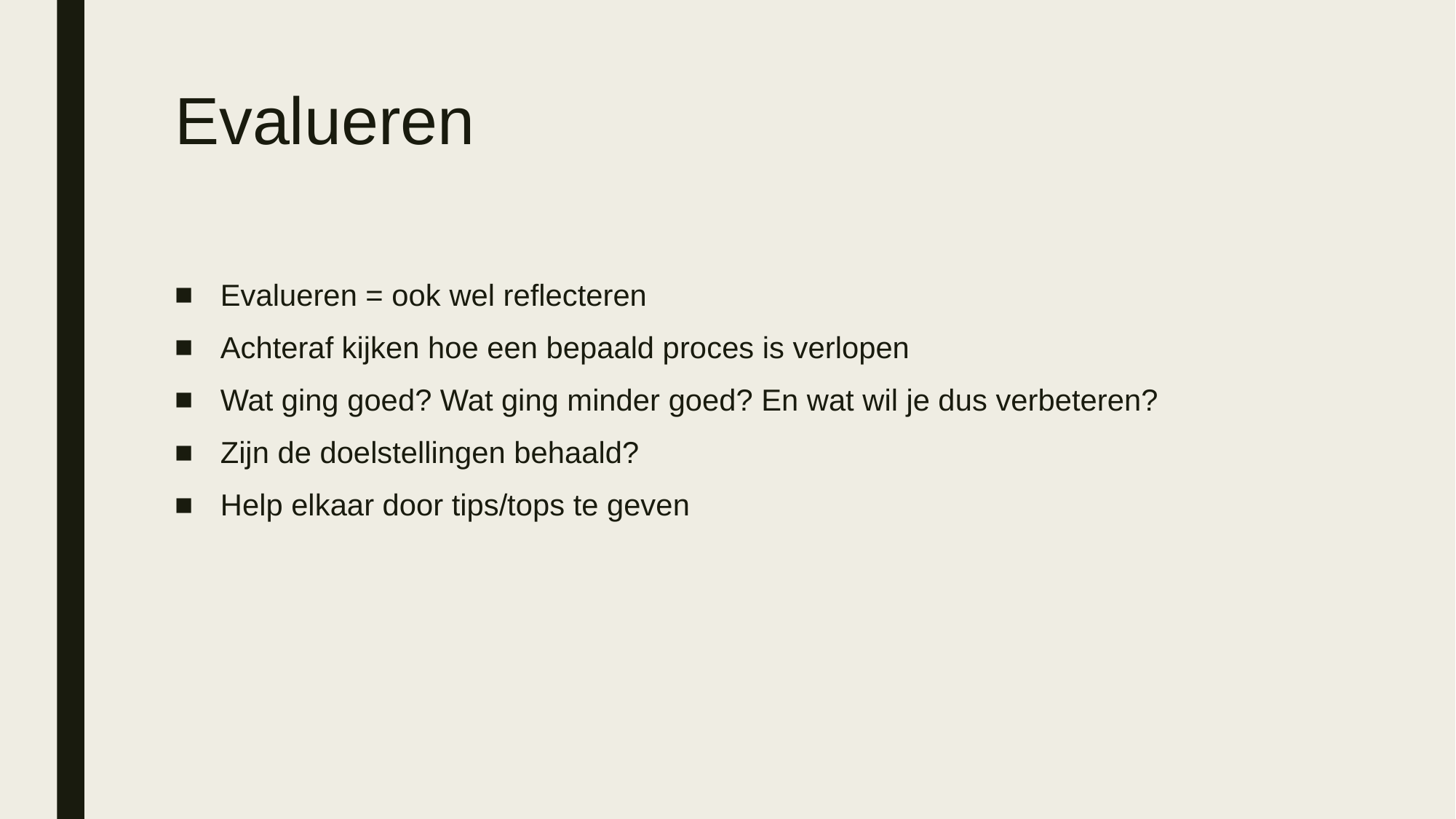

# Evalueren
Evalueren = ook wel reflecteren
Achteraf kijken hoe een bepaald proces is verlopen
Wat ging goed? Wat ging minder goed? En wat wil je dus verbeteren?
Zijn de doelstellingen behaald?
Help elkaar door tips/tops te geven